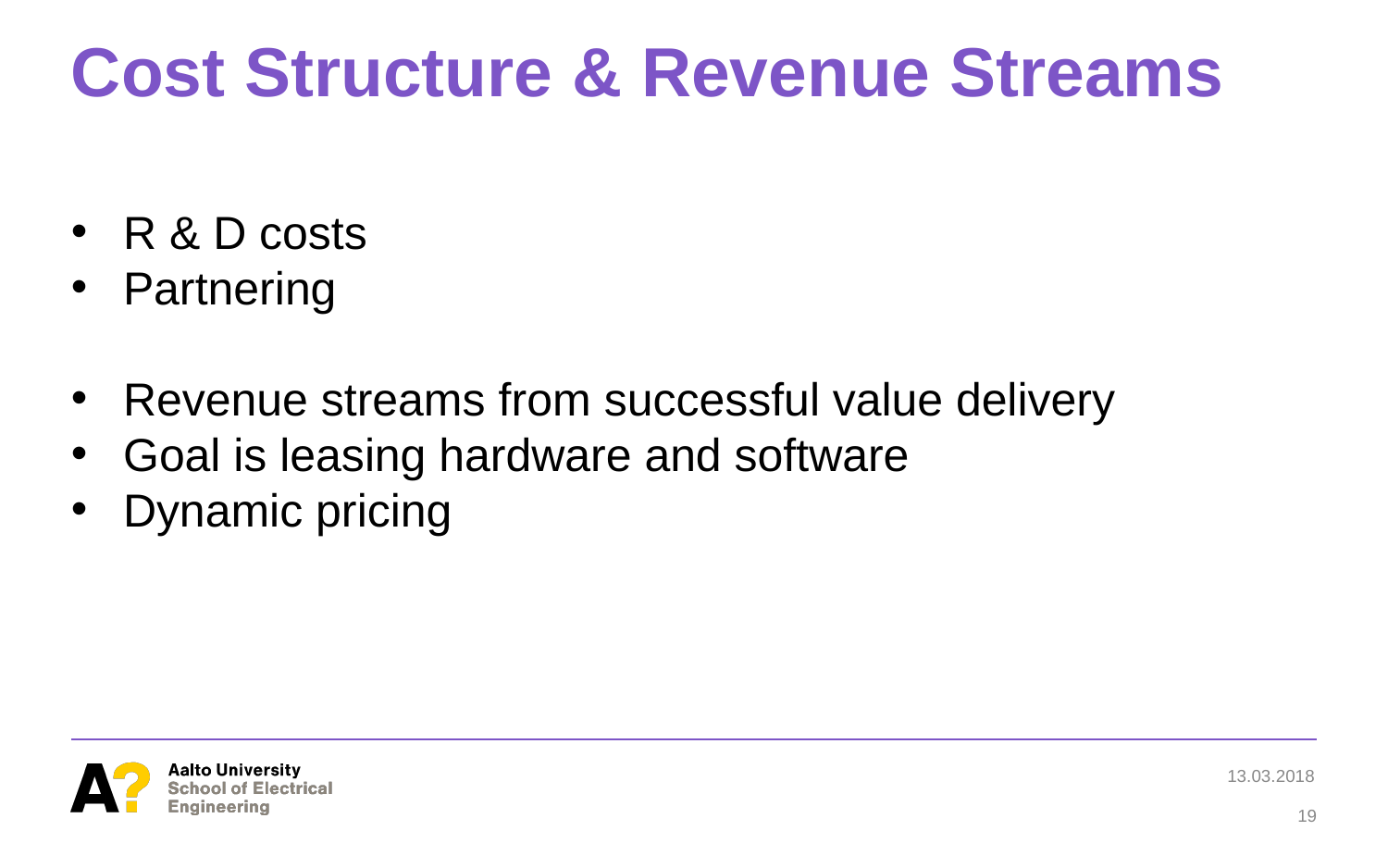

# Cost Structure & Revenue Streams
R & D costs
Partnering
Revenue streams from successful value delivery
Goal is leasing hardware and software
Dynamic pricing

13.03.2018
19